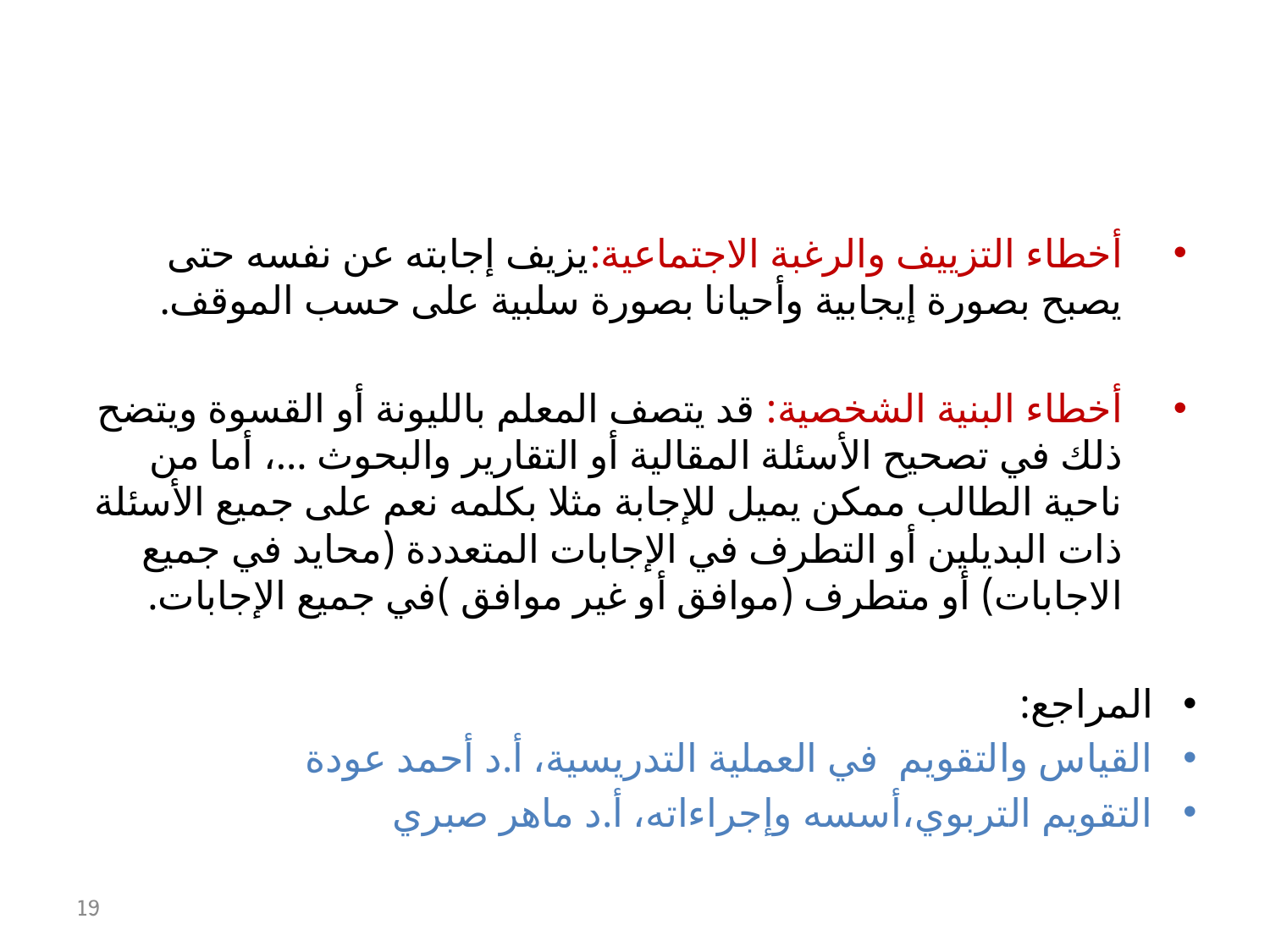

أخطاء التزييف والرغبة الاجتماعية:يزيف إجابته عن نفسه حتى يصبح بصورة إيجابية وأحيانا بصورة سلبية على حسب الموقف.

أخطاء البنية الشخصية: قد يتصف المعلم بالليونة أو القسوة ويتضح ذلك في تصحيح الأسئلة المقالية أو التقارير والبحوث ...، أما من ناحية الطالب ممكن يميل للإجابة مثلا بكلمه نعم على جميع الأسئلة ذات البديلين أو التطرف في الإجابات المتعددة (محايد في جميع الاجابات) أو متطرف (موافق أو غير موافق )في جميع الإجابات.

المراجع:
القياس والتقويم  في العملية التدريسية، أ.د أحمد عودة
التقويم التربوي،أسسه وإجراءاته، أ.د ماهر صبري

19